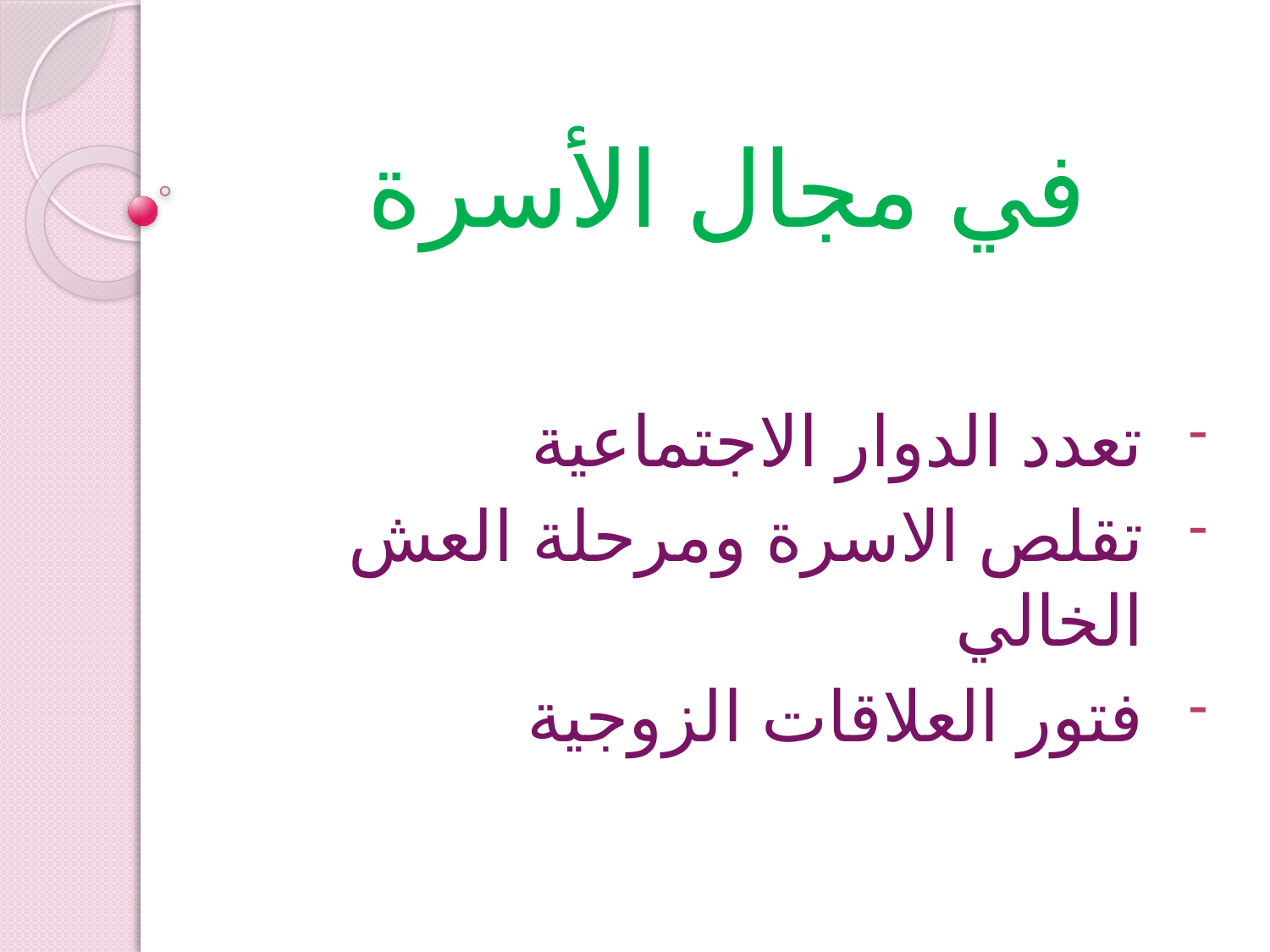

# في مجال الأسرة
تعدد الدوار الاجتماعية
تقلص الاسرة ومرحلة العش الخالي
فتور العلاقات الزوجية